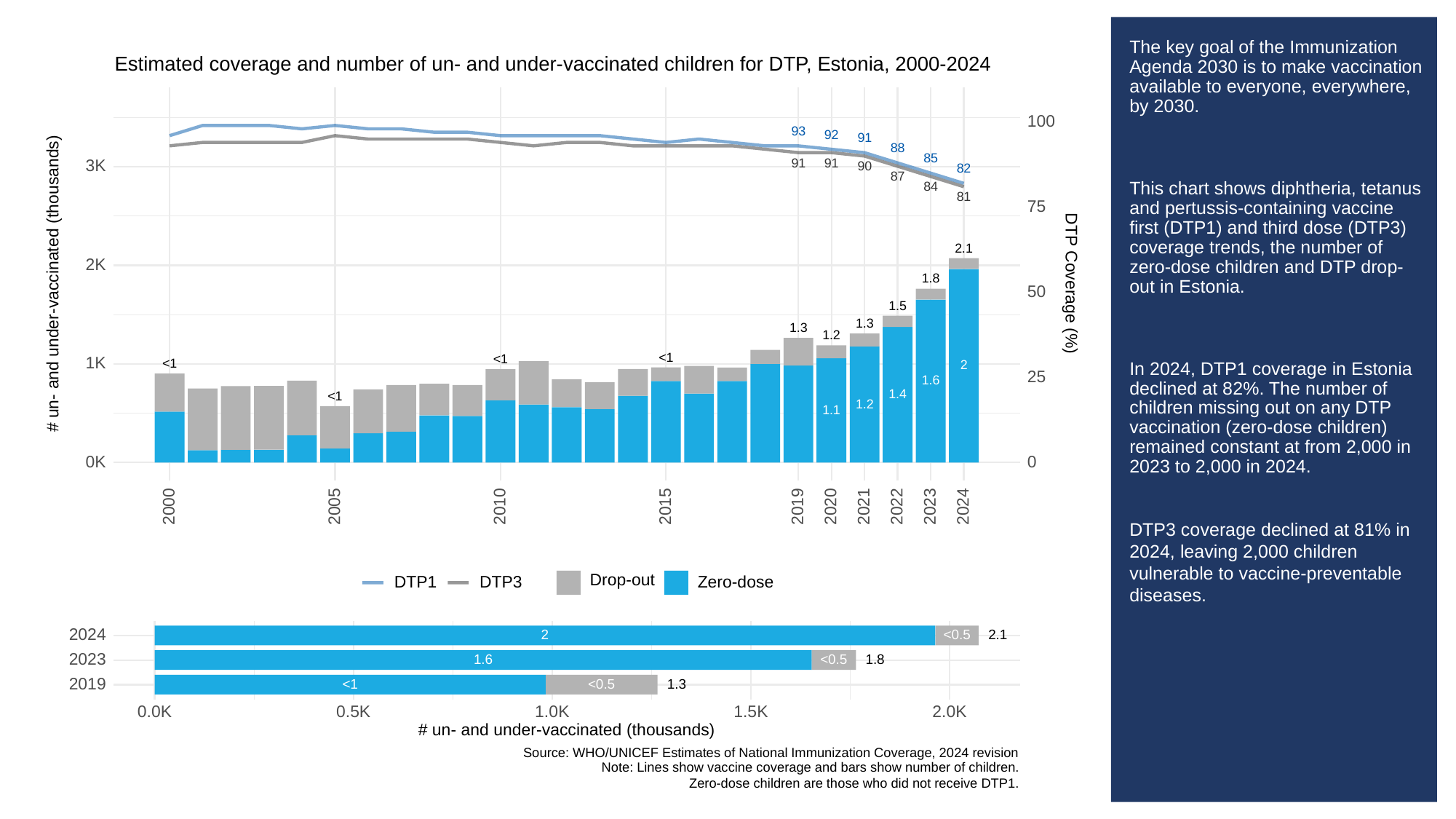

# The key goal of the Immunization Agenda 2030 is to make vaccination available to everyone, everywhere, by 2030.

This chart shows diphtheria, tetanus and pertussis-containing vaccine first (DTP1) and third dose (DTP3) coverage trends, the number of zero-dose children and DTP drop-out in Estonia.

In 2024, DTP1 coverage in Estonia declined at 82%. The number of children missing out on any DTP vaccination (zero-dose children) remained constant at from 2,000 in 2023 to 2,000 in 2024.

DTP3 coverage declined at 81% in 2024, leaving 2,000 children vulnerable to vaccine-preventable diseases.

Estimated coverage and number of un- and under-vaccinated children for DTP, Estonia, 2000-2024

100

93
92
91

88
85
91
91
3K
90
82

87
84
81
75

2.1

2K

1.8
# un- and under-vaccinated (thousands)
DTP Coverage (%)
50

1.5

1.3
1.3

1.2

<1
<1
1K

<1

2

25

1.6

1.4
<1

1.2

1.1

0K
0

2023
2000
2005
2010
2015
2019
2020
2021
2022
2024

Drop-out
DTP3
Zero-dose
DTP1

2024
<0.5
2
2.1

2023
1.6
<0.5
1.8

2019
1.3
<0.5
<1

0.0K
0.5K
1.0K
1.5K
2.0K
# un- and under-vaccinated (thousands)
Source: WHO/UNICEF Estimates of National Immunization Coverage, 2024 revision
Note: Lines show vaccine coverage and bars show number of children.
Zero-dose children are those who did not receive DTP1.